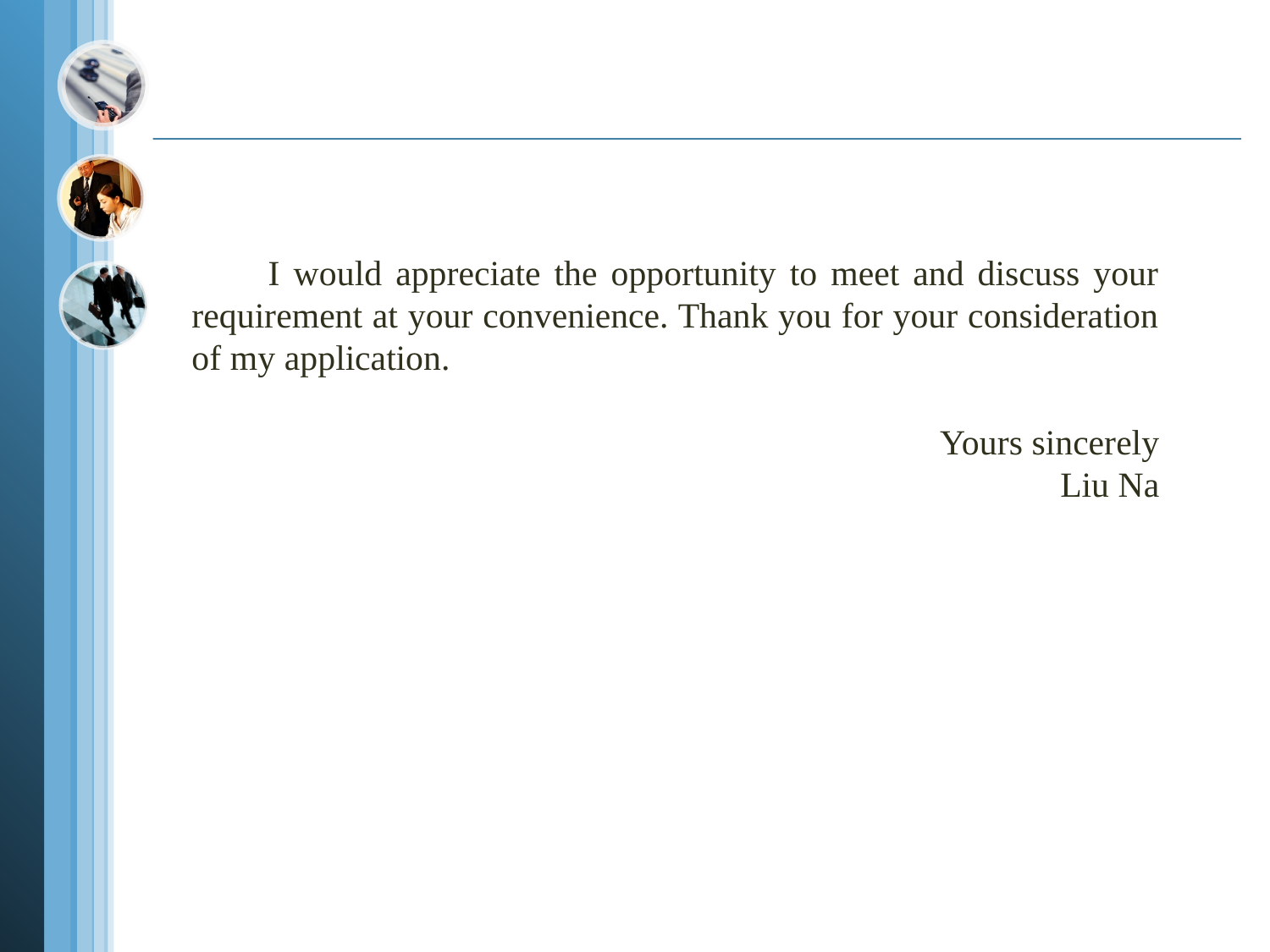

I would appreciate the opportunity to meet and discuss your requirement at your convenience. Thank you for your consideration of my application.

                                                                                  Yours sincerely
                                                                                            Liu Na